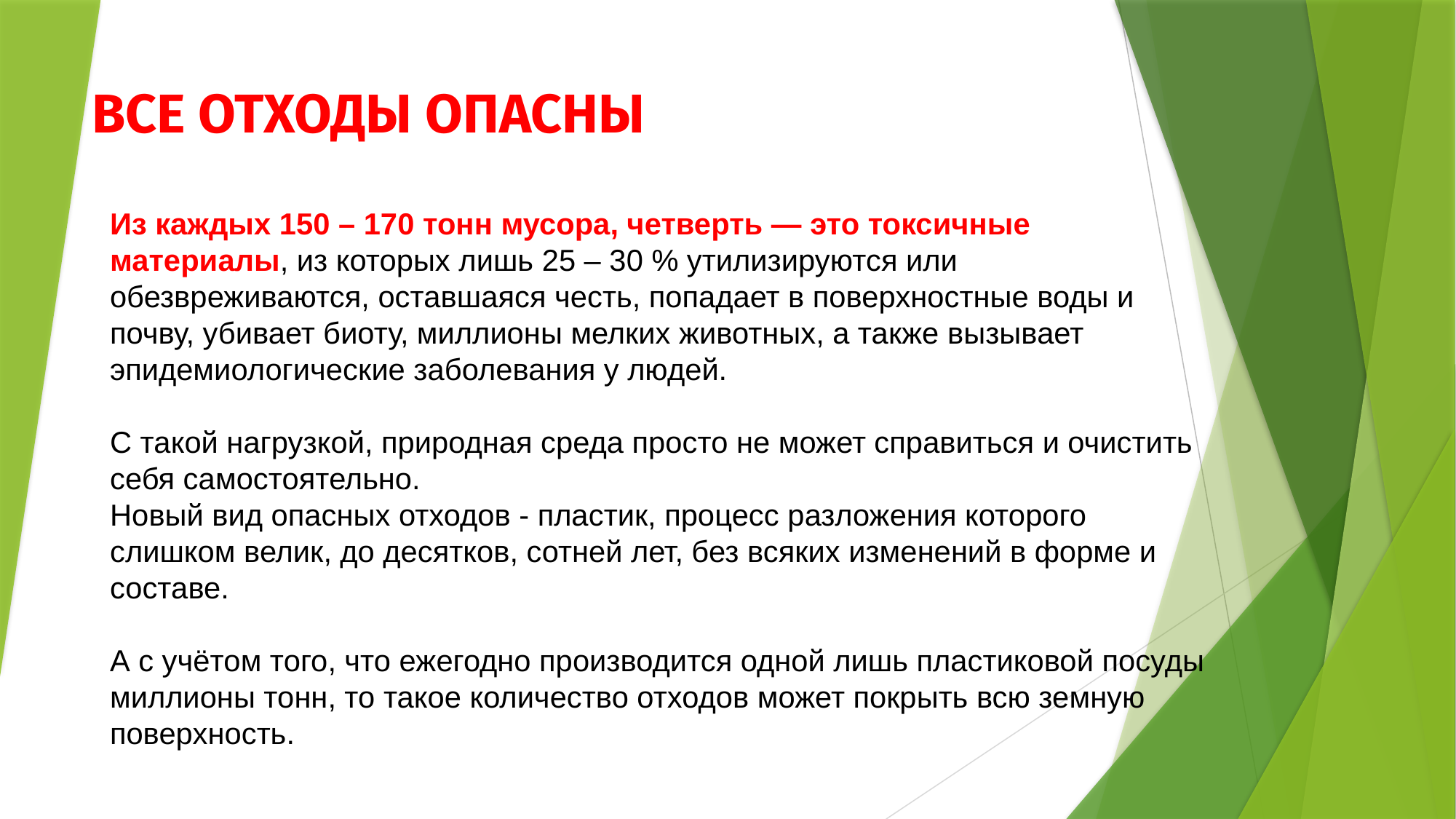

ВСЕ ОТХОДЫ ОПАСНЫ
Из каждых 150 – 170 тонн мусора, четверть — это токсичные материалы, из которых лишь 25 – 30 % утилизируются или обезвреживаются, оставшаяся честь, попадает в поверхностные воды и почву, убивает биоту, миллионы мелких животных, а также вызывает эпидемиологические заболевания у людей.

С такой нагрузкой, природная среда просто не может справиться и очистить себя самостоятельно.
Новый вид опасных отходов - пластик, процесс разложения которого слишком велик, до десятков, сотней лет, без всяких изменений в форме и составе.

А с учётом того, что ежегодно производится одной лишь пластиковой посуды миллионы тонн, то такое количество отходов может покрыть всю земную поверхность.